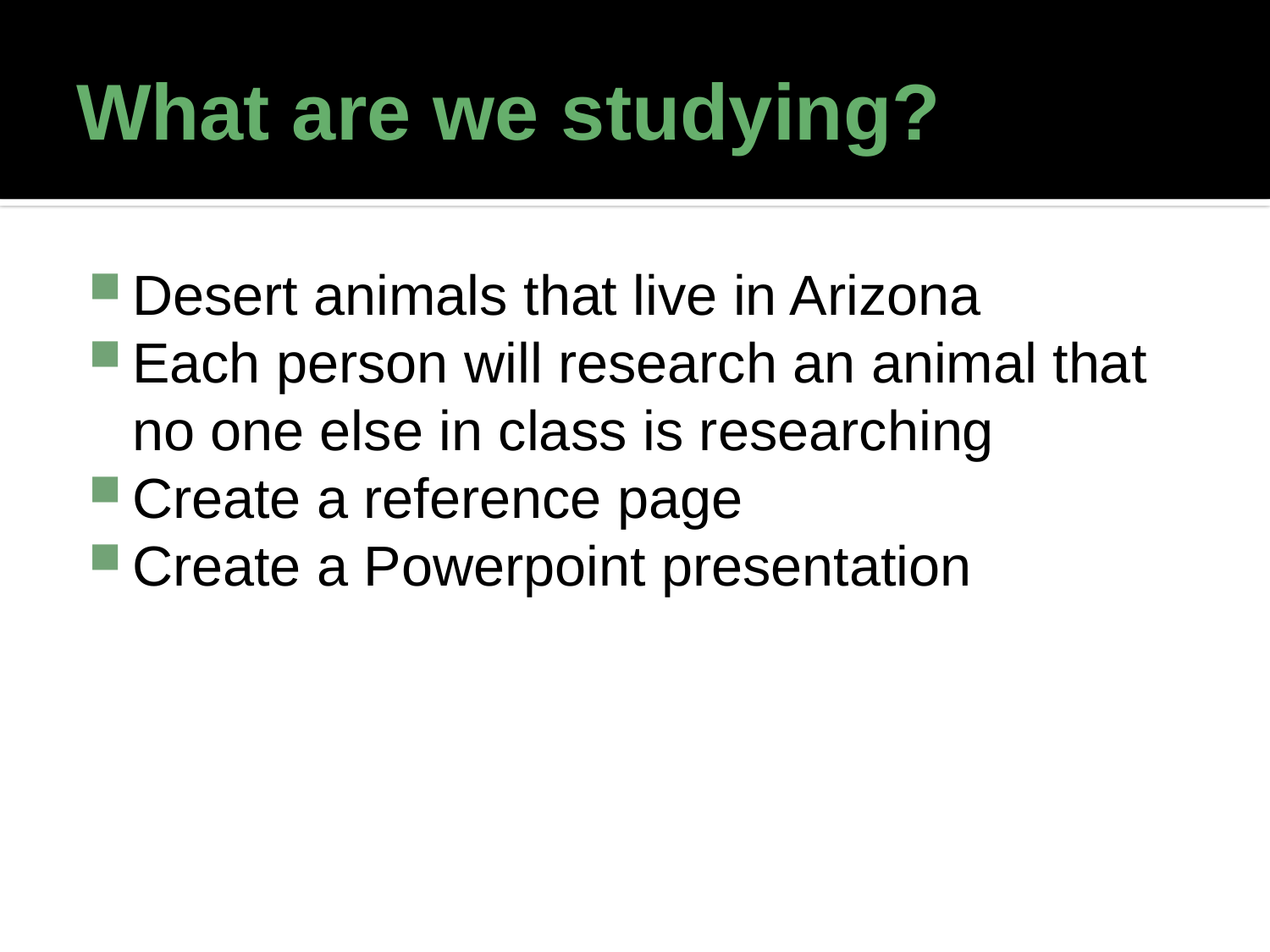

# What are we studying?
Desert animals that live in Arizona
Each person will research an animal that no one else in class is researching
Create a reference page
Create a Powerpoint presentation